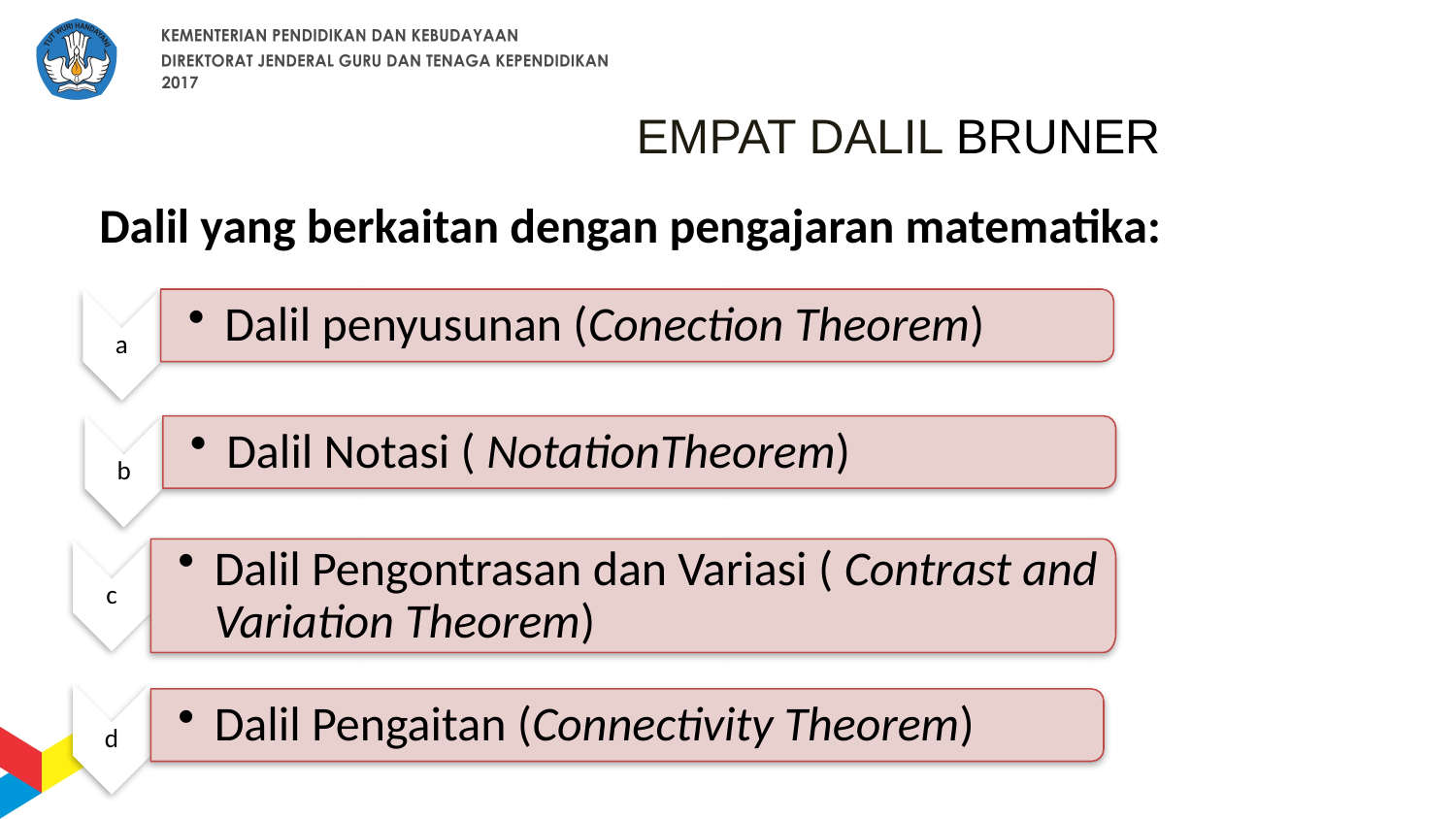

EMPAT DALIL BRUNER
Dalil yang berkaitan dengan pengajaran matematika:
a
Dalil penyusunan (Conection Theorem)
b
Dalil Notasi ( NotationTheorem)
Dalil Pengontrasan dan Variasi ( Contrast and Variation Theorem)
c
d
Dalil Pengaitan (Connectivity Theorem)
61